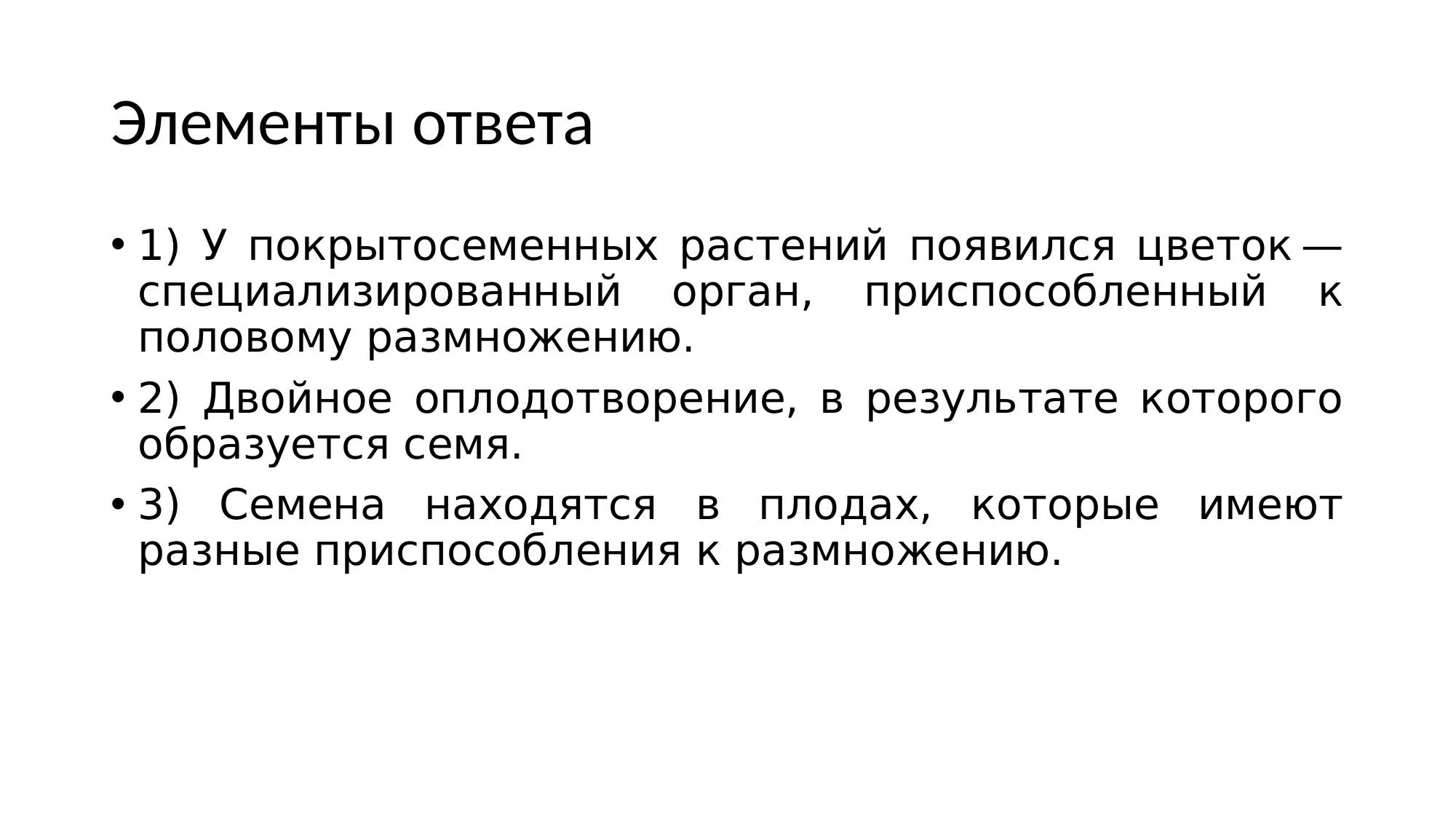

# Элементы ответа
1) У покрытосеменных растений появился цветок — специализированный орган, приспособленный к половому размножению.
2) Двойное оплодотворение, в результате которого образуется семя.
3) Семена находятся в плодах, которые имеют разные приспособления к размножению.